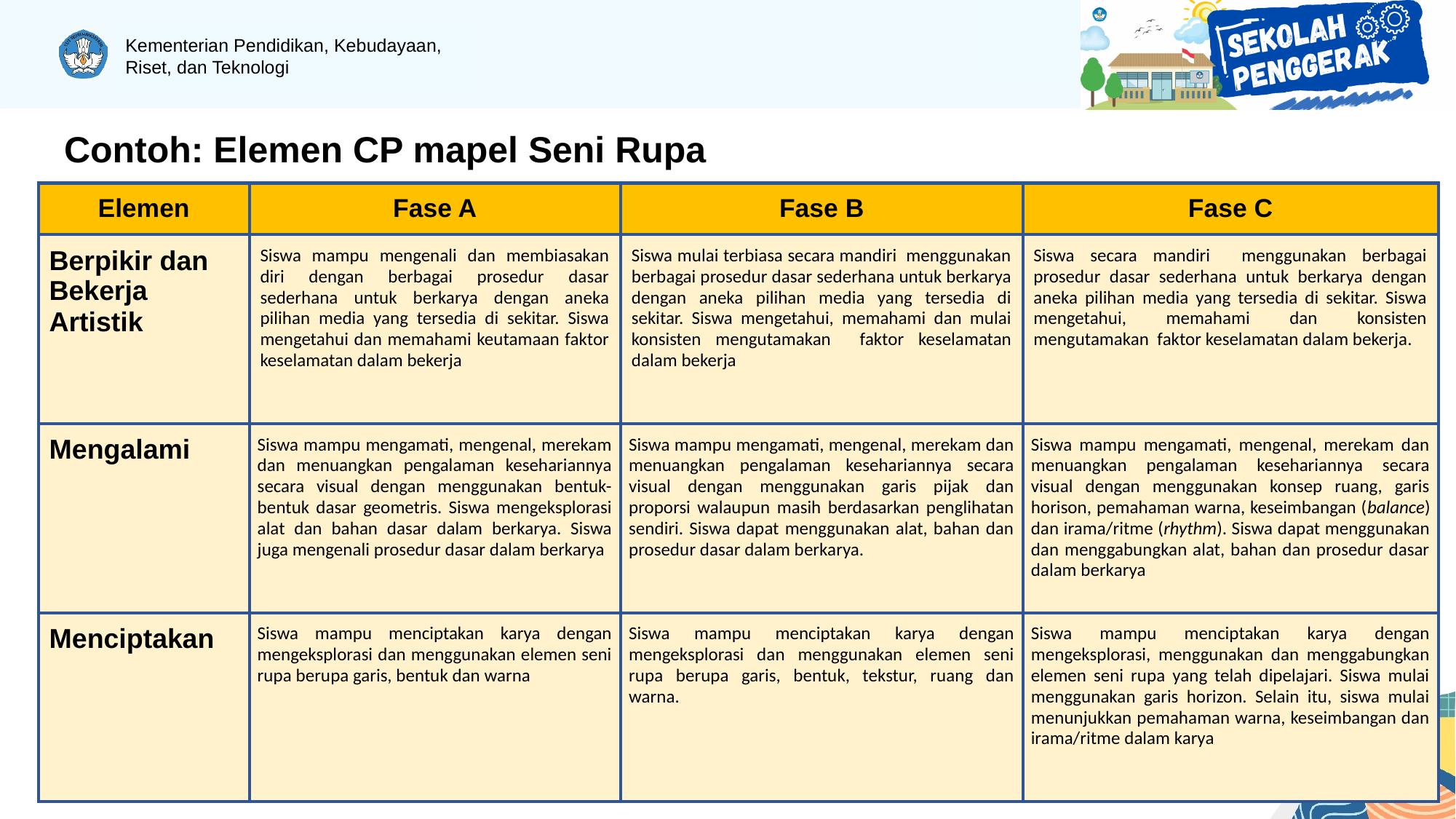

# Contoh: Elemen CP mapel Seni Rupa
| Elemen | Fase A | Fase B | Fase C |
| --- | --- | --- | --- |
| Berpikir dan Bekerja Artistik | Siswa mampu mengenali dan membiasakan diri dengan berbagai prosedur dasar sederhana untuk berkarya dengan aneka pilihan media yang tersedia di sekitar. Siswa mengetahui dan memahami keutamaan faktor keselamatan dalam bekerja | Siswa mulai terbiasa secara mandiri menggunakan berbagai prosedur dasar sederhana untuk berkarya dengan aneka pilihan media yang tersedia di sekitar. Siswa mengetahui, memahami dan mulai konsisten mengutamakan faktor keselamatan dalam bekerja | Siswa secara mandiri menggunakan berbagai prosedur dasar sederhana untuk berkarya dengan aneka pilihan media yang tersedia di sekitar. Siswa mengetahui, memahami dan konsisten mengutamakan faktor keselamatan dalam bekerja. |
| Mengalami | Siswa mampu mengamati, mengenal, merekam dan menuangkan pengalaman kesehariannya secara visual dengan menggunakan bentuk-bentuk dasar geometris. Siswa mengeksplorasi alat dan bahan dasar dalam berkarya. Siswa juga mengenali prosedur dasar dalam berkarya | Siswa mampu mengamati, mengenal, merekam dan menuangkan pengalaman kesehariannya secara visual dengan menggunakan garis pijak dan proporsi walaupun masih berdasarkan penglihatan sendiri. Siswa dapat menggunakan alat, bahan dan prosedur dasar dalam berkarya. | Siswa mampu mengamati, mengenal, merekam dan menuangkan pengalaman kesehariannya secara visual dengan menggunakan konsep ruang, garis horison, pemahaman warna, keseimbangan (balance) dan irama/ritme (rhythm). Siswa dapat menggunakan dan menggabungkan alat, bahan dan prosedur dasar dalam berkarya |
| Menciptakan | Siswa mampu menciptakan karya dengan mengeksplorasi dan menggunakan elemen seni rupa berupa garis, bentuk dan warna | Siswa mampu menciptakan karya dengan mengeksplorasi dan menggunakan elemen seni rupa berupa garis, bentuk, tekstur, ruang dan warna. | Siswa mampu menciptakan karya dengan mengeksplorasi, menggunakan dan menggabungkan elemen seni rupa yang telah dipelajari. Siswa mulai menggunakan garis horizon. Selain itu, siswa mulai menunjukkan pemahaman warna, keseimbangan dan irama/ritme dalam karya |